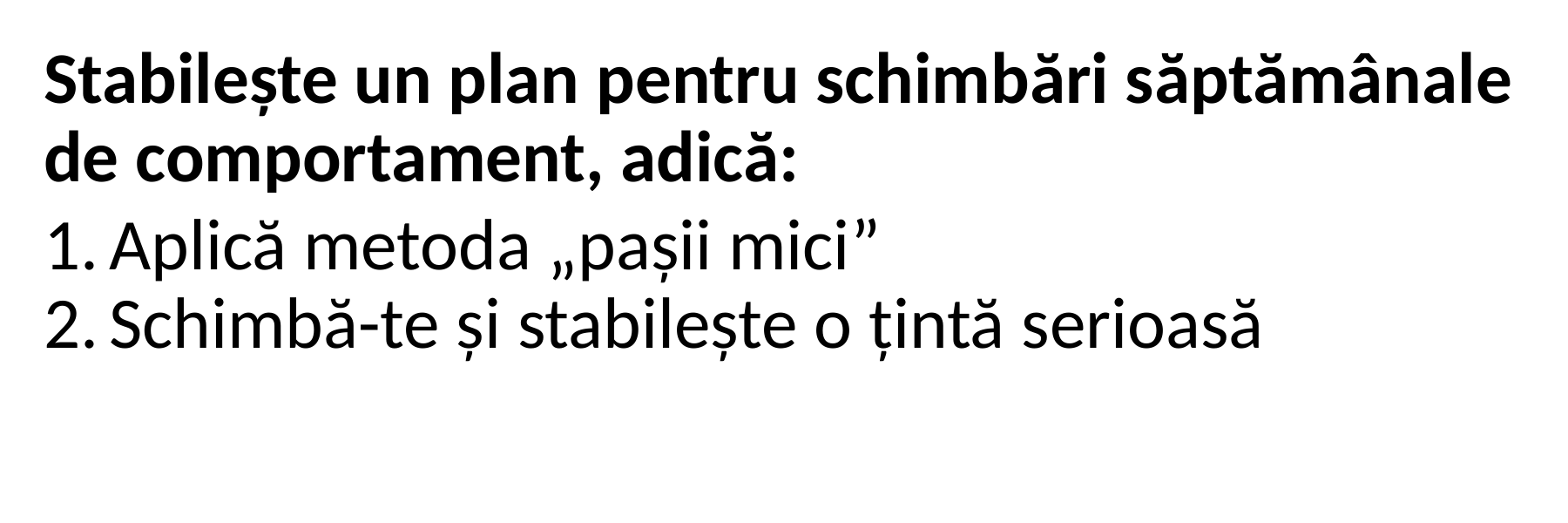

Stabilește un plan pentru schimbări săptămânale de comportament, adică:
Aplică metoda „pașii mici”
Schimbă-te și stabilește o țintă serioasă